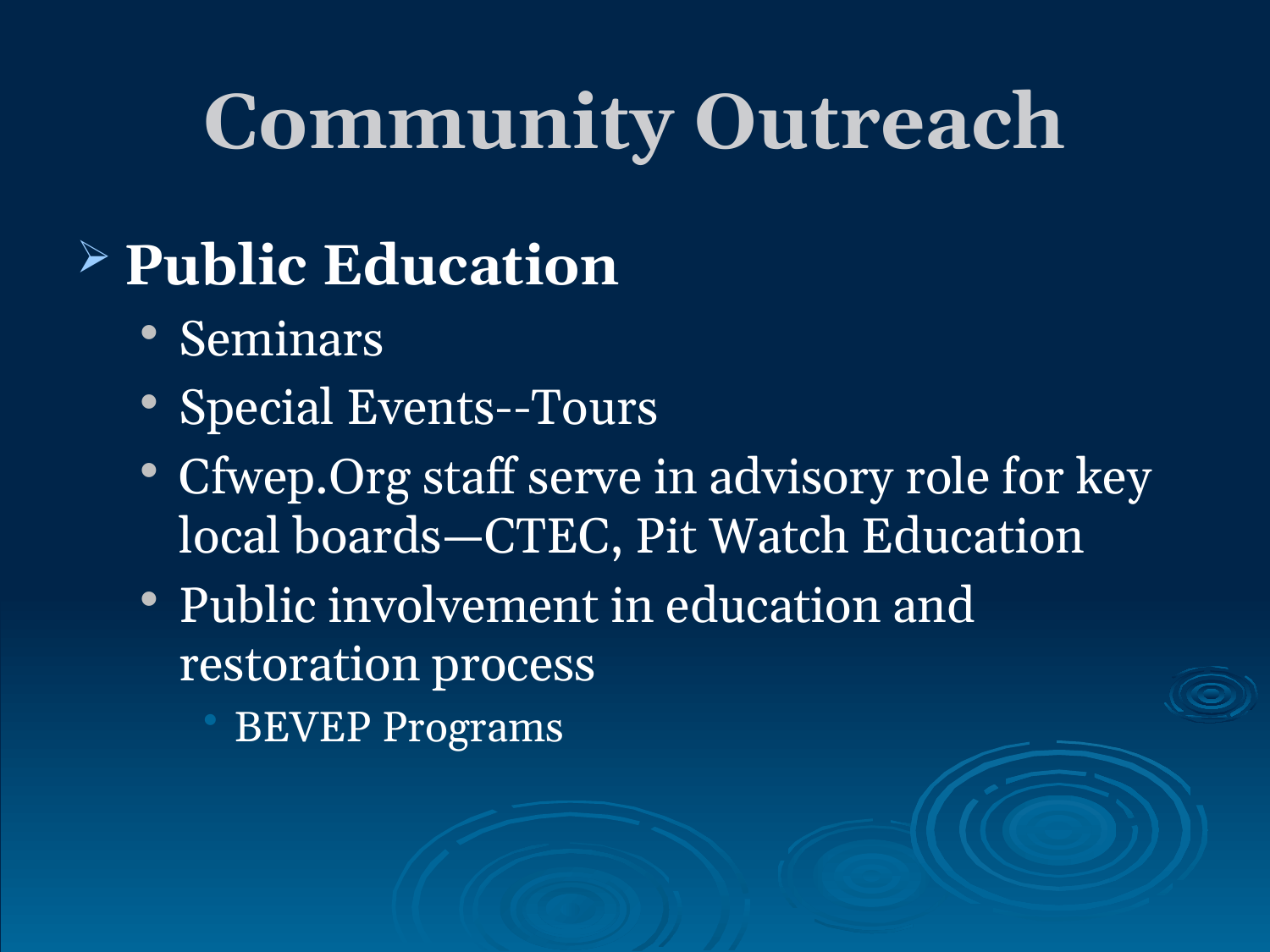

# Community Outreach
Public Education
Seminars
Special Events--Tours
Cfwep.Org staff serve in advisory role for key local boards—CTEC, Pit Watch Education
Public involvement in education and restoration process
BEVEP Programs